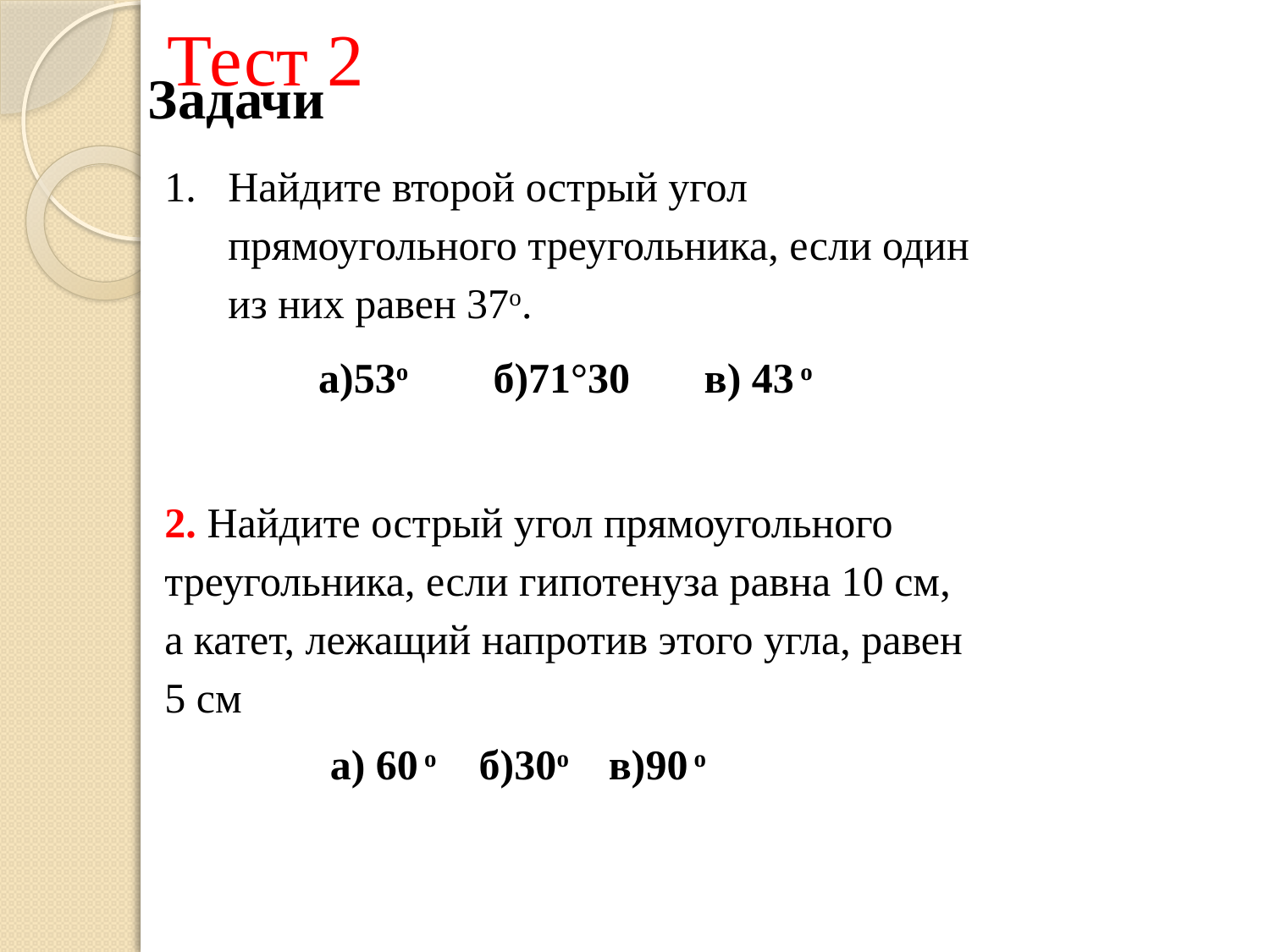

# Тест 2
Задачи
Найдите второй острый угол прямоугольного треугольника, если один из них равен 37о.

2. Найдите острый угол прямоугольного треугольника, если гипотенуза равна 10 см, а катет, лежащий напротив этого угла, равен 5 см

а)53о        б)71°30       в) 43 о
а) 60 о    б)30о     в)90 о